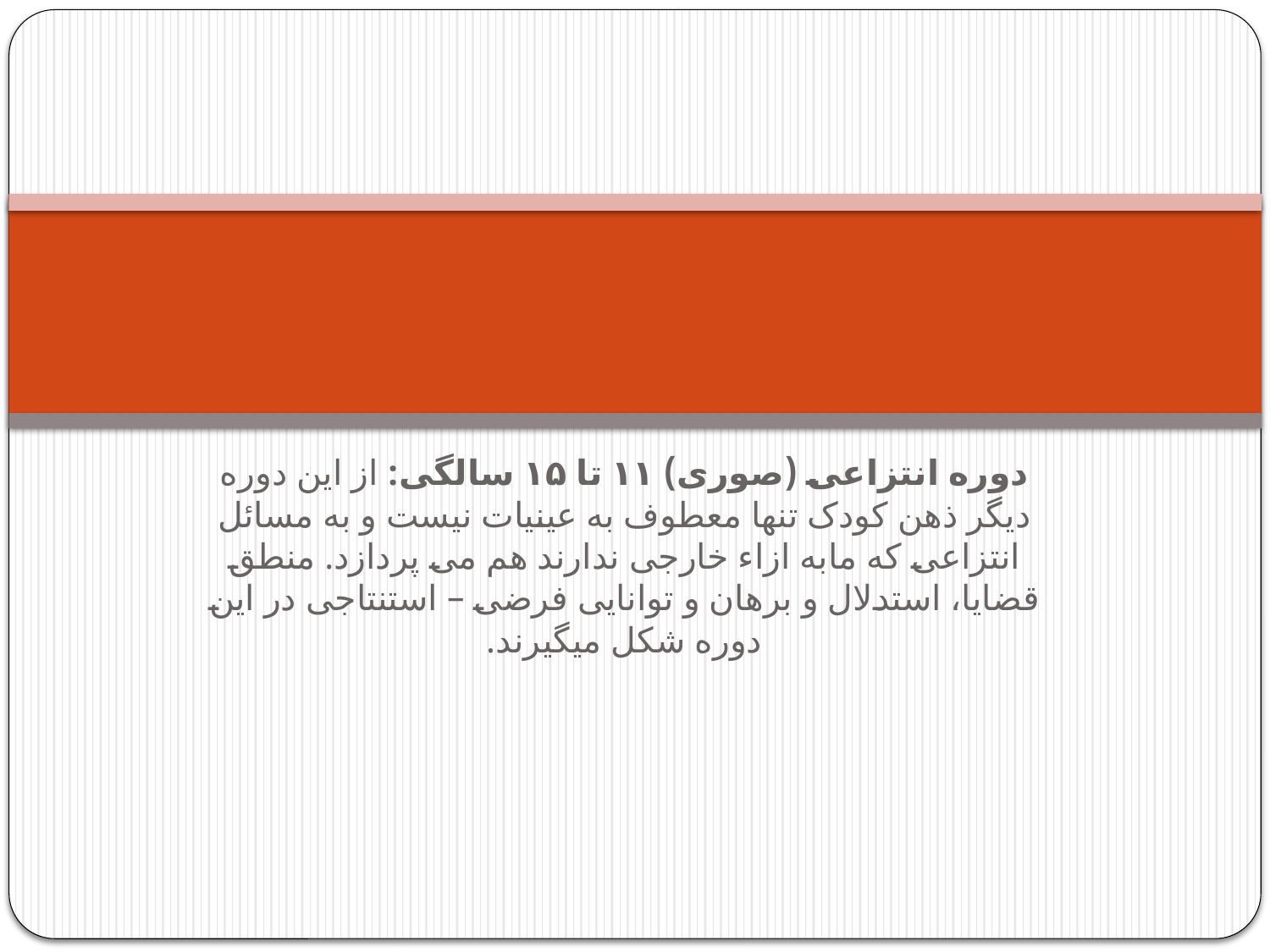

#
دوره انتزاعی (صوری) ۱۱ تا ۱۵ سالگی: از این دوره دیگر ذهن کودک تنها معطوف به عینیات نیست و به مسائل انتزاعی که مابه ازاء خارجی ندارند هم می پردازد. منطق قضایا، استدلال و برهان و توانایی فرضی – استنتاجی در این دوره شکل میگیرند.